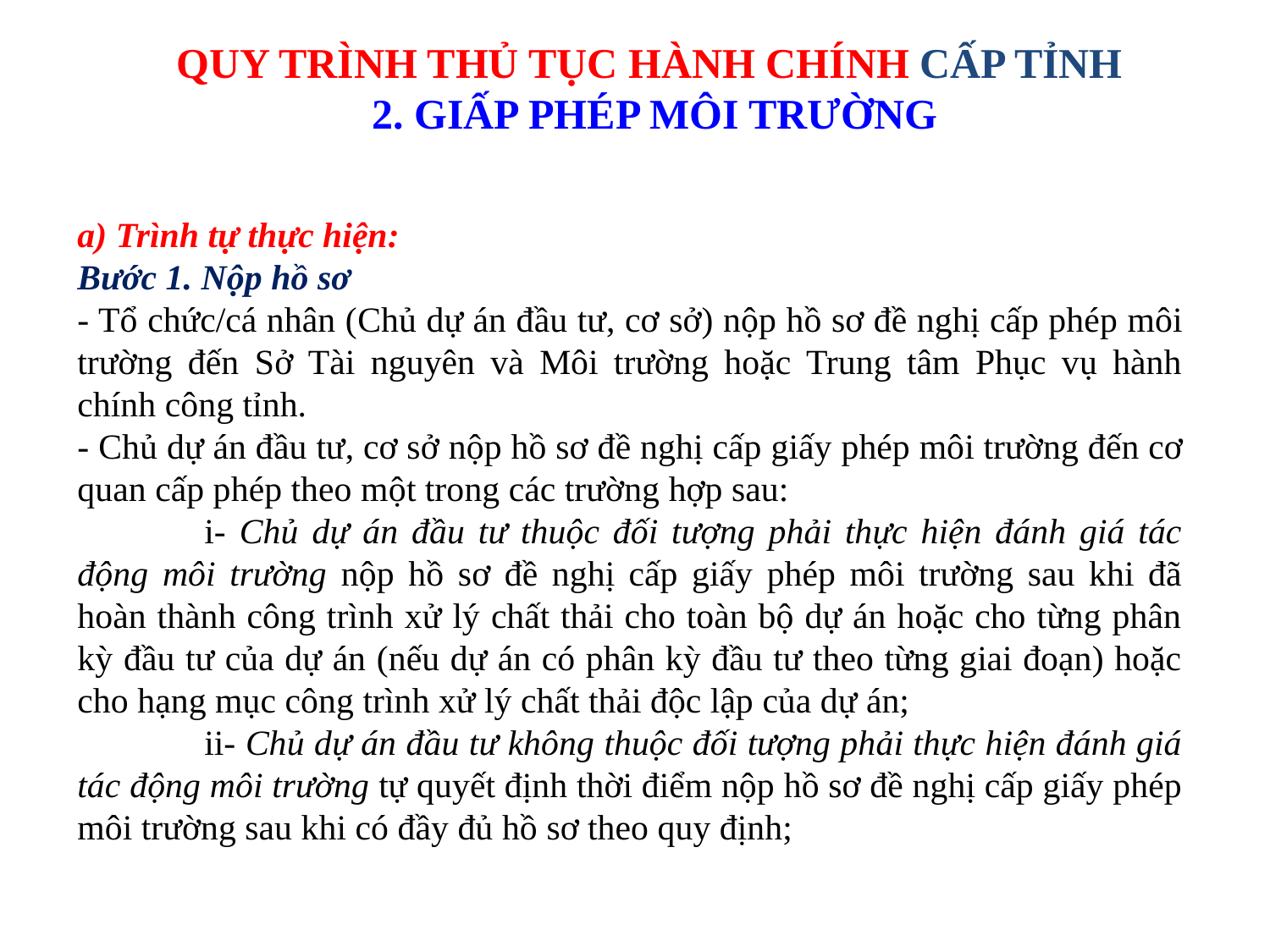

QUY TRÌNH THỦ TỤC HÀNH CHÍNH CẤP TỈNH
2. GIẤP PHÉP MÔI TRƯỜNG
a) Trình tự thực hiện:
Bước 1. Nộp hồ sơ
- Tổ chức/cá nhân (Chủ dự án đầu tư, cơ sở) nộp hồ sơ đề nghị cấp phép môi trường đến Sở Tài nguyên và Môi trường hoặc Trung tâm Phục vụ hành chính công tỉnh.
- Chủ dự án đầu tư, cơ sở nộp hồ sơ đề nghị cấp giấy phép môi trường đến cơ quan cấp phép theo một trong các trường hợp sau:
	i- Chủ dự án đầu tư thuộc đối tượng phải thực hiện đánh giá tác động môi trường nộp hồ sơ đề nghị cấp giấy phép môi trường sau khi đã hoàn thành công trình xử lý chất thải cho toàn bộ dự án hoặc cho từng phân kỳ đầu tư của dự án (nếu dự án có phân kỳ đầu tư theo từng giai đoạn) hoặc cho hạng mục công trình xử lý chất thải độc lập của dự án;
	ii- Chủ dự án đầu tư không thuộc đối tượng phải thực hiện đánh giá tác động môi trường tự quyết định thời điểm nộp hồ sơ đề nghị cấp giấy phép môi trường sau khi có đầy đủ hồ sơ theo quy định;